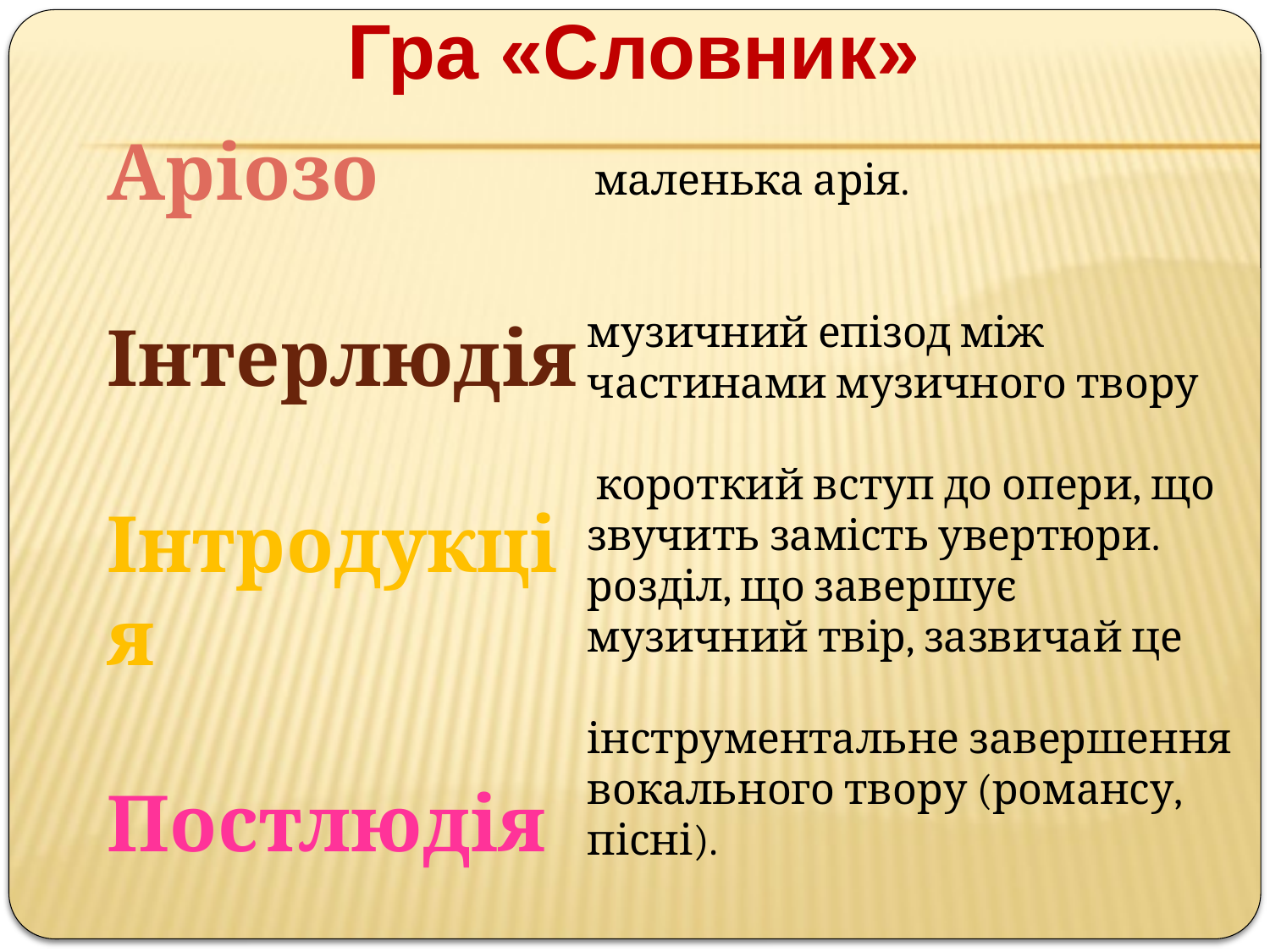

# Гра «Словник»
Аріозо

Інтерлюдія

Інтродукція

Постлюдія

 маленька арія.

музичний епізод між частинами музичного твору

 короткий вступ до опери, що звучить замість увертюри.
розділ, що завершує музичний твір, зазвичай це

інстру­ментальне завершення вокального твору (романсу, пісні).